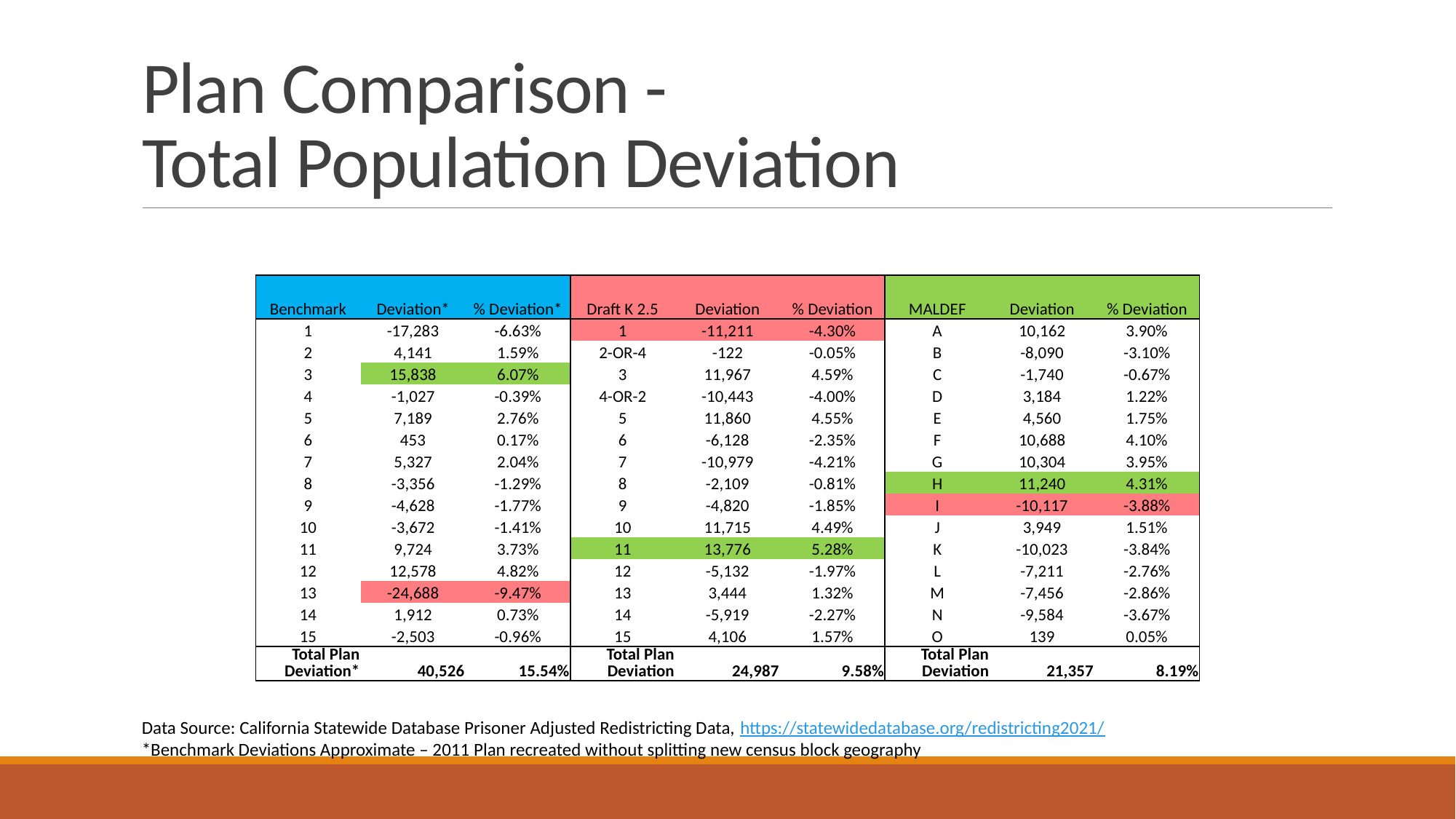

# Plan Comparison - Total Population Deviation
| Benchmark | Deviation\* | % Deviation\* | Draft K 2.5 | Deviation | % Deviation | MALDEF | Deviation | % Deviation |
| --- | --- | --- | --- | --- | --- | --- | --- | --- |
| 1 | -17,283 | -6.63% | 1 | -11,211 | -4.30% | A | 10,162 | 3.90% |
| 2 | 4,141 | 1.59% | 2-OR-4 | -122 | -0.05% | B | -8,090 | -3.10% |
| 3 | 15,838 | 6.07% | 3 | 11,967 | 4.59% | C | -1,740 | -0.67% |
| 4 | -1,027 | -0.39% | 4-OR-2 | -10,443 | -4.00% | D | 3,184 | 1.22% |
| 5 | 7,189 | 2.76% | 5 | 11,860 | 4.55% | E | 4,560 | 1.75% |
| 6 | 453 | 0.17% | 6 | -6,128 | -2.35% | F | 10,688 | 4.10% |
| 7 | 5,327 | 2.04% | 7 | -10,979 | -4.21% | G | 10,304 | 3.95% |
| 8 | -3,356 | -1.29% | 8 | -2,109 | -0.81% | H | 11,240 | 4.31% |
| 9 | -4,628 | -1.77% | 9 | -4,820 | -1.85% | I | -10,117 | -3.88% |
| 10 | -3,672 | -1.41% | 10 | 11,715 | 4.49% | J | 3,949 | 1.51% |
| 11 | 9,724 | 3.73% | 11 | 13,776 | 5.28% | K | -10,023 | -3.84% |
| 12 | 12,578 | 4.82% | 12 | -5,132 | -1.97% | L | -7,211 | -2.76% |
| 13 | -24,688 | -9.47% | 13 | 3,444 | 1.32% | M | -7,456 | -2.86% |
| 14 | 1,912 | 0.73% | 14 | -5,919 | -2.27% | N | -9,584 | -3.67% |
| 15 | -2,503 | -0.96% | 15 | 4,106 | 1.57% | O | 139 | 0.05% |
| Total Plan Deviation\* | 40,526 | 15.54% | Total Plan Deviation | 24,987 | 9.58% | Total Plan Deviation | 21,357 | 8.19% |
Data Source: California Statewide Database Prisoner Adjusted Redistricting Data, https://statewidedatabase.org/redistricting2021/
*Benchmark Deviations Approximate – 2011 Plan recreated without splitting new census block geography